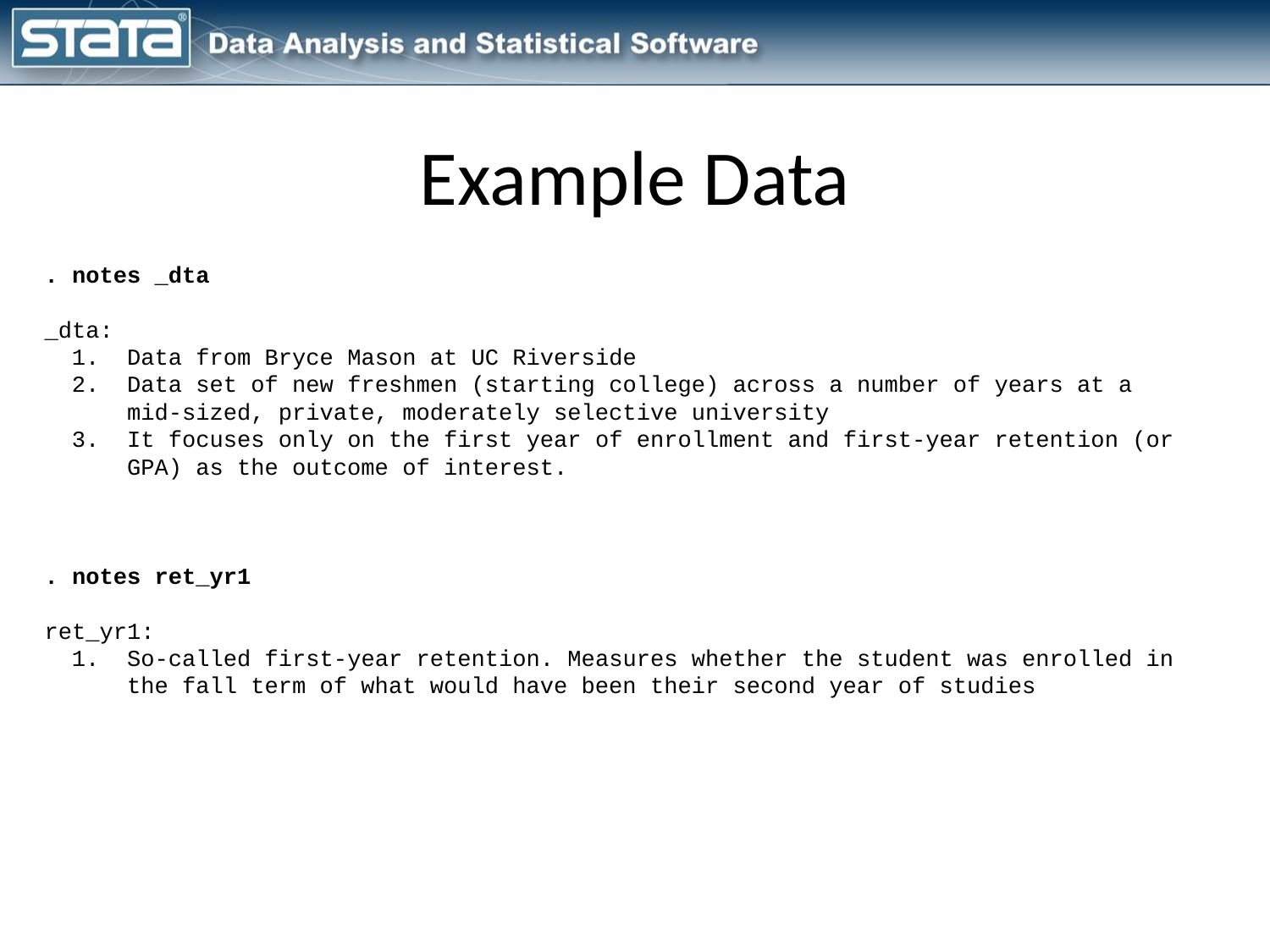

# Example Data
. notes _dta

_dta:
  1.  Data from Bryce Mason at UC Riverside
  2.  Data set of new freshmen (starting college) across a number of years at a
      mid-sized, private, moderately selective university
  3.  It focuses only on the first year of enrollment and first-year retention (or
      GPA) as the outcome of interest.

. notes ret_yr1

ret_yr1:
  1.  So-called first-year retention. Measures whether the student was enrolled in
      the fall term of what would have been their second year of studies